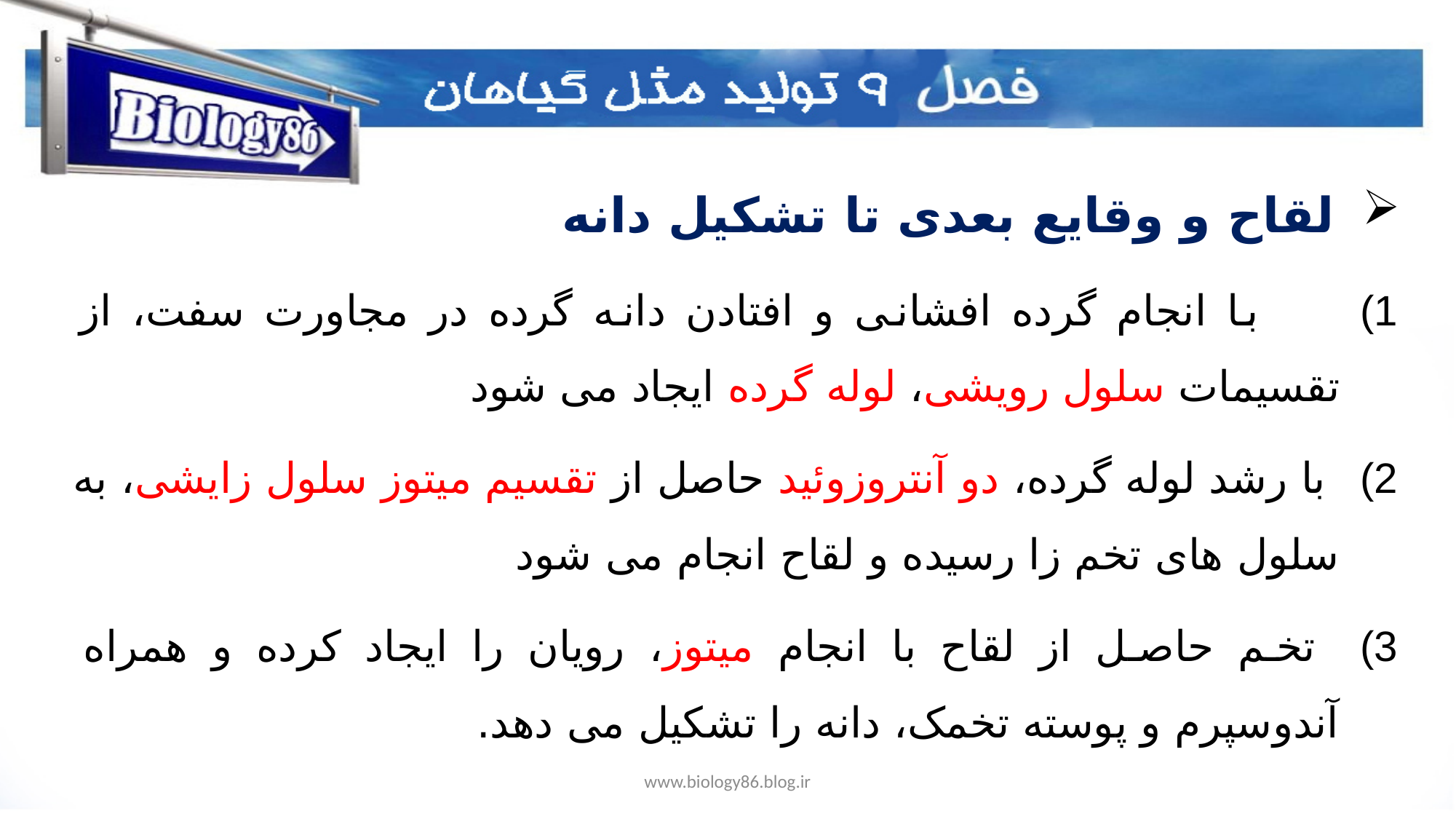

لقاح و وقایع بعدی تا تشکیل دانه
    با انجام گرده افشانی و افتادن دانه گرده در مجاورت سفت، از تقسیمات سلول رویشی، لوله گرده ایجاد می شود
 با رشد لوله گرده، دو آنتروزوئید حاصل از تقسیم میتوز سلول زایشی، به سلول های تخم زا رسیده و لقاح انجام می شود
 تخم حاصل از لقاح با انجام میتوز، رویان را ایجاد کرده و همراه آندوسپرم و پوسته تخمک، دانه را تشکیل می دهد.

www.biology86.blog.ir